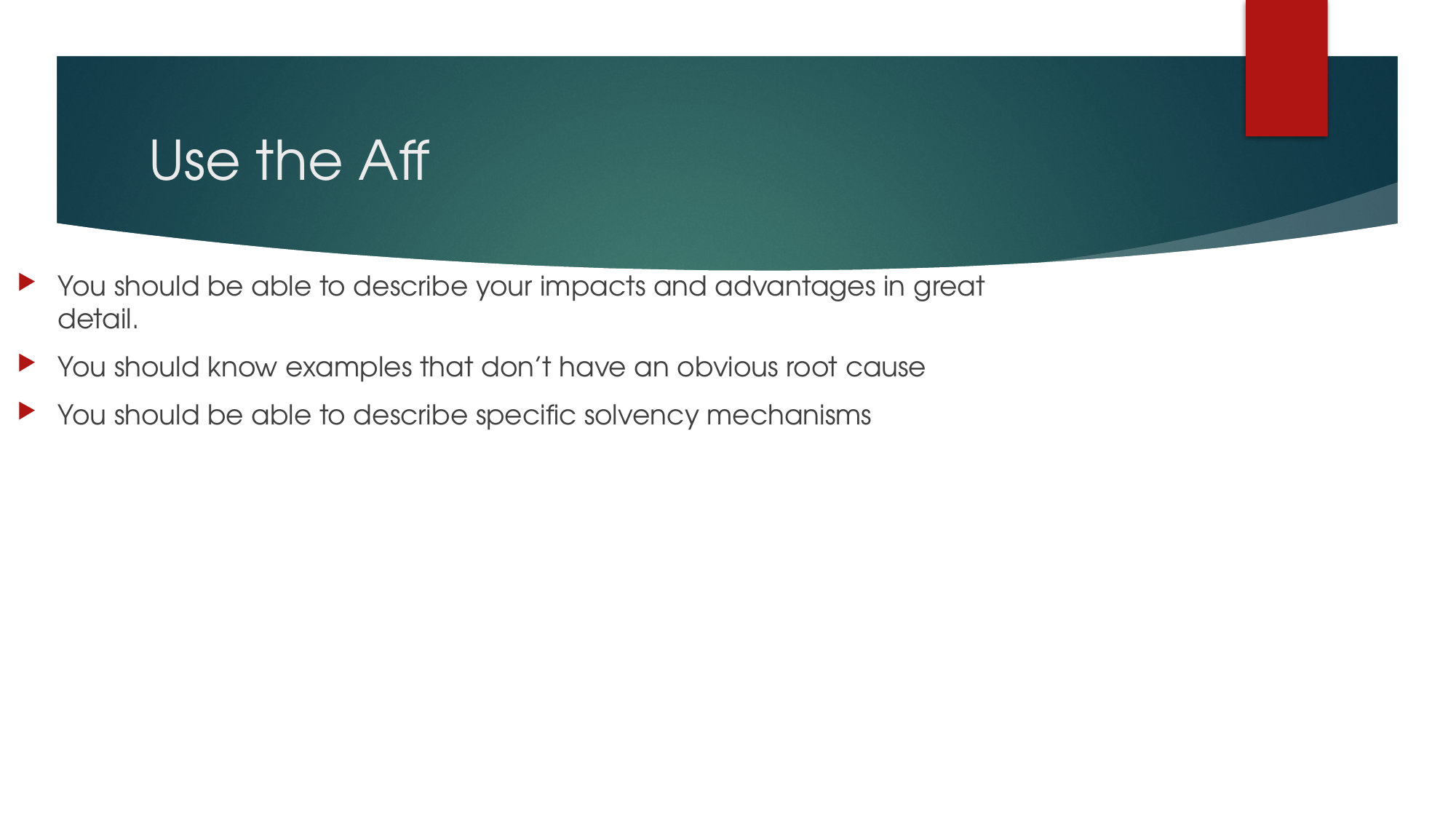

# Use the Aff
You should be able to describe your impacts and advantages in great detail.
You should know examples that don’t have an obvious root cause
You should be able to describe specific solvency mechanisms